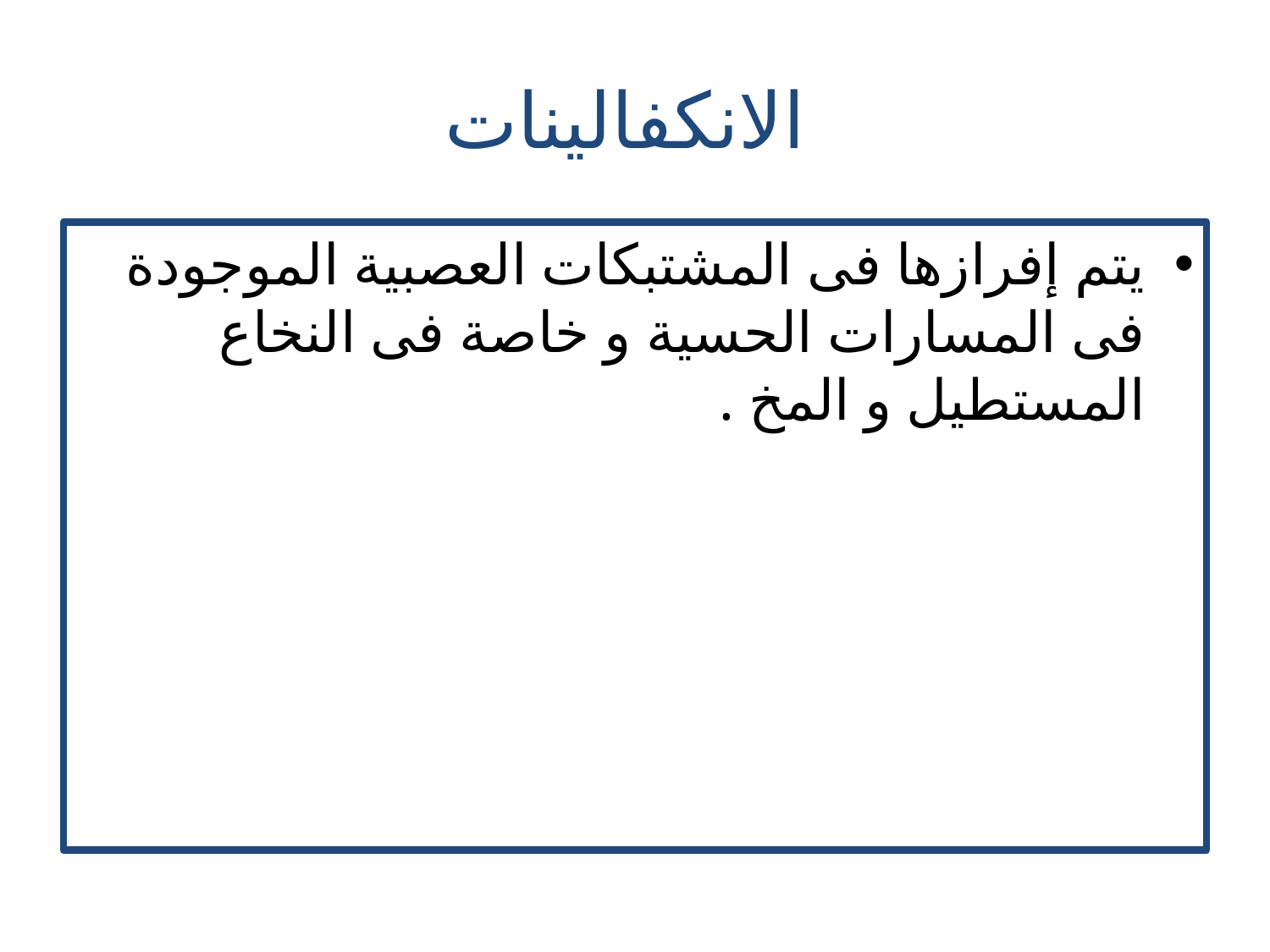

# الانكفالينات
يتم إفرازها فى المشتبكات العصبية الموجودة فى المسارات الحسية و خاصة فى النخاع المستطيل و المخ .